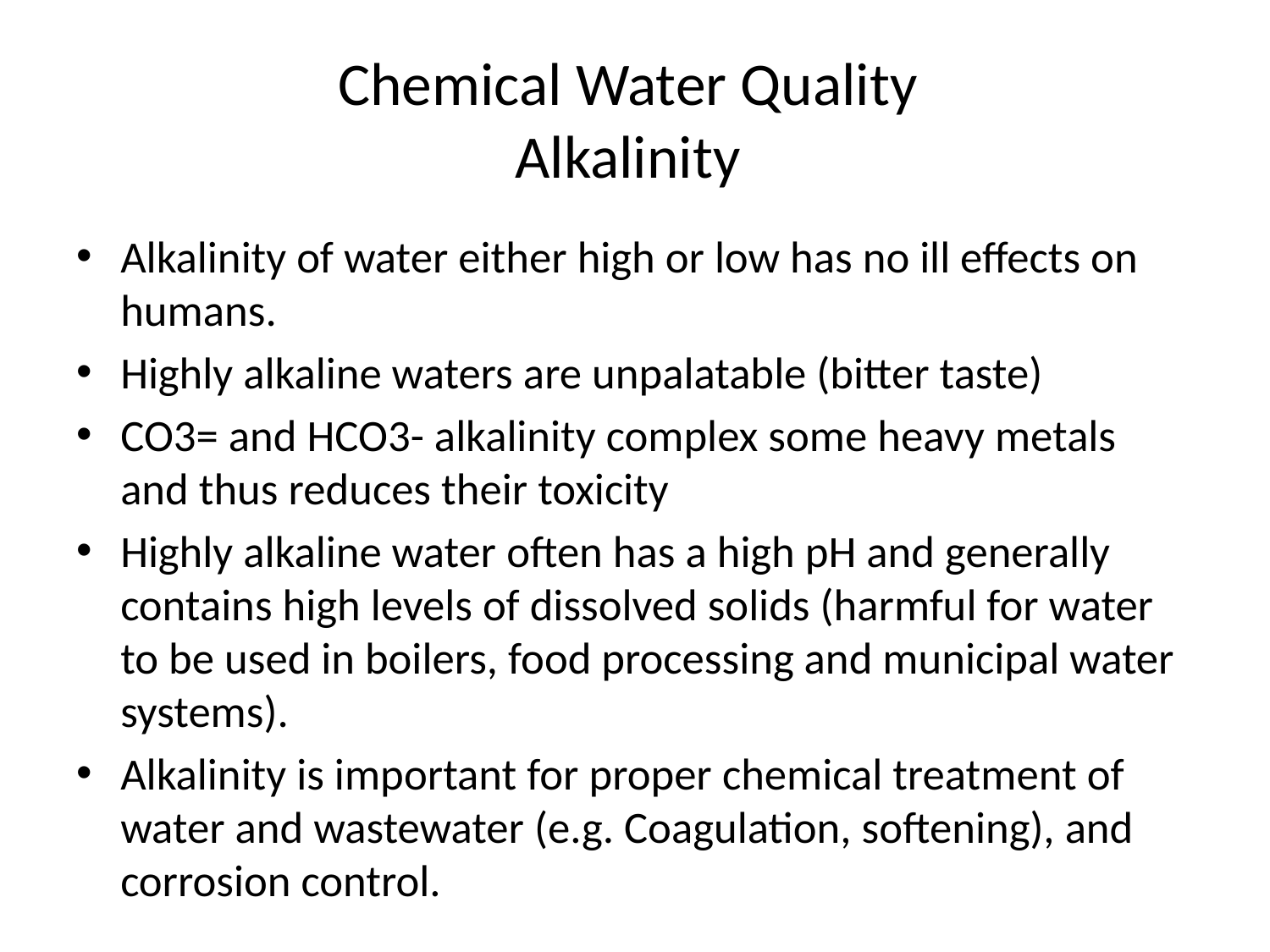

# Chemical Water Quality Alkalinity
Alkalinity of water either high or low has no ill effects on humans.
Highly alkaline waters are unpalatable (bitter taste)
CO3= and HCO3- alkalinity complex some heavy metals and thus reduces their toxicity
Highly alkaline water often has a high pH and generally contains high levels of dissolved solids (harmful for water to be used in boilers, food processing and municipal water systems).
Alkalinity is important for proper chemical treatment of water and wastewater (e.g. Coagulation, softening), and corrosion control.